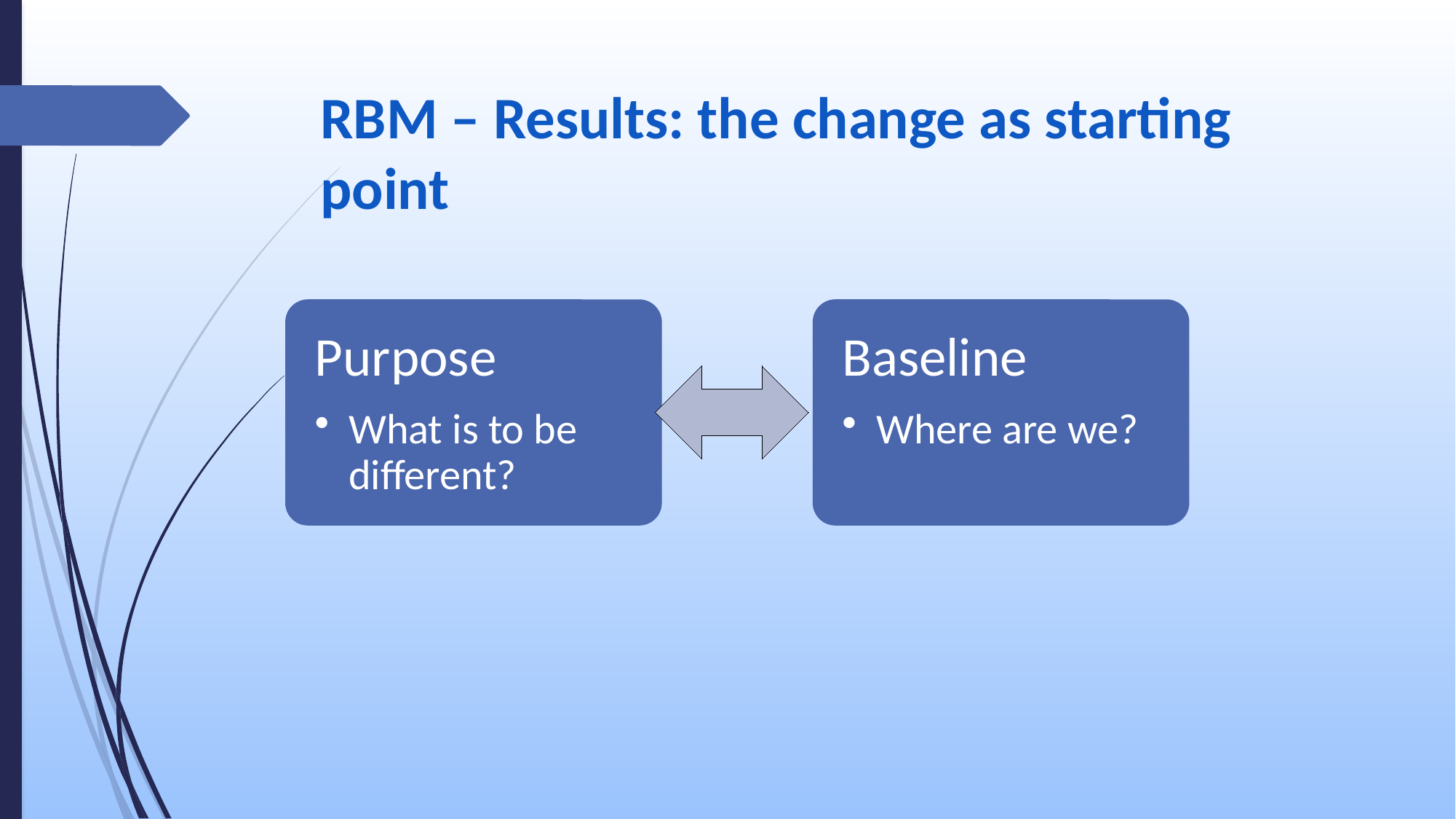

# RBM – Results: the change as starting point
Purpose
What is to be different?

Baseline
Where are we?